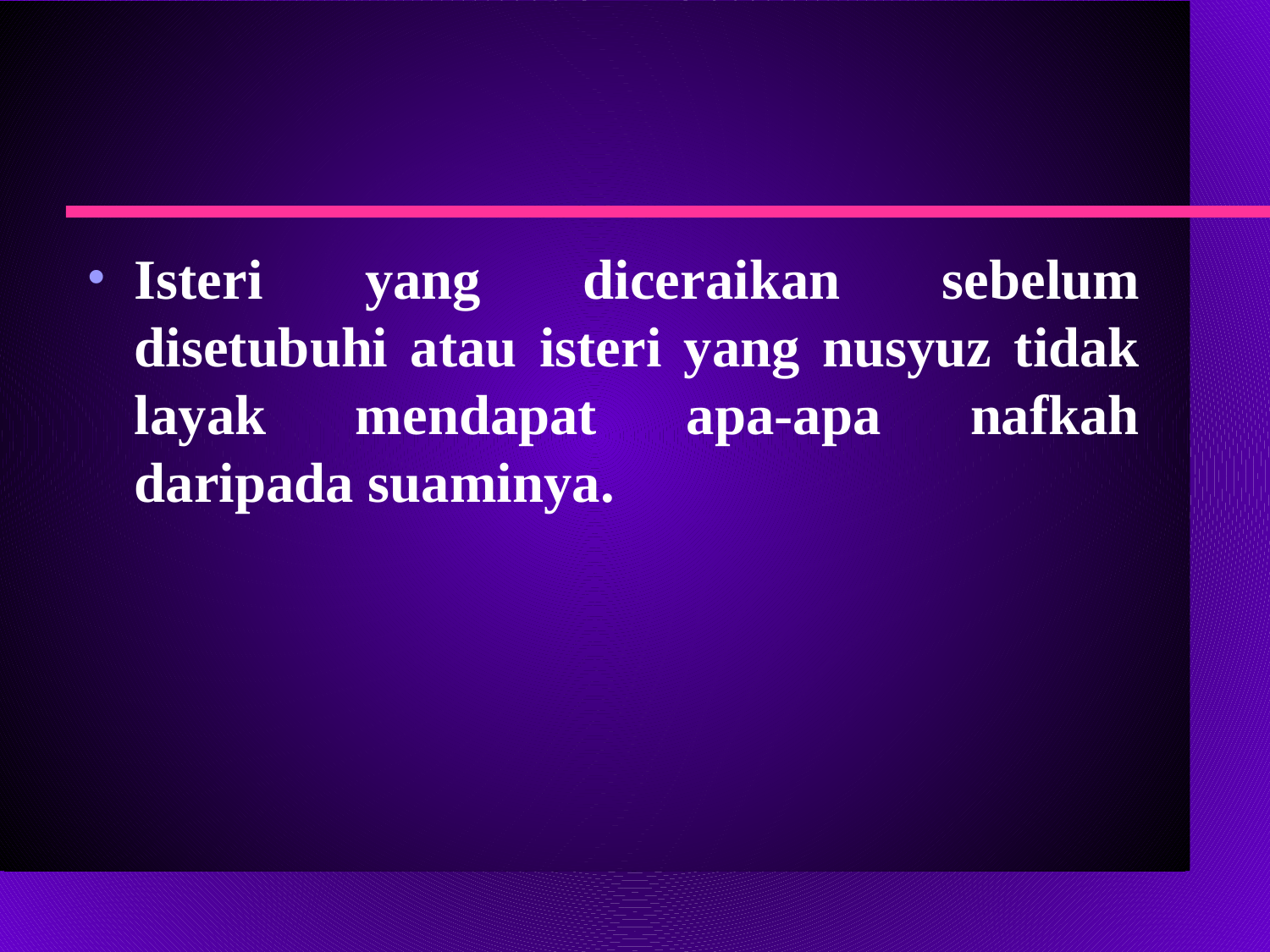

Isteri yang diceraikan sebelum disetubuhi atau isteri yang nusyuz tidak layak mendapat apa-apa nafkah daripada suaminya.